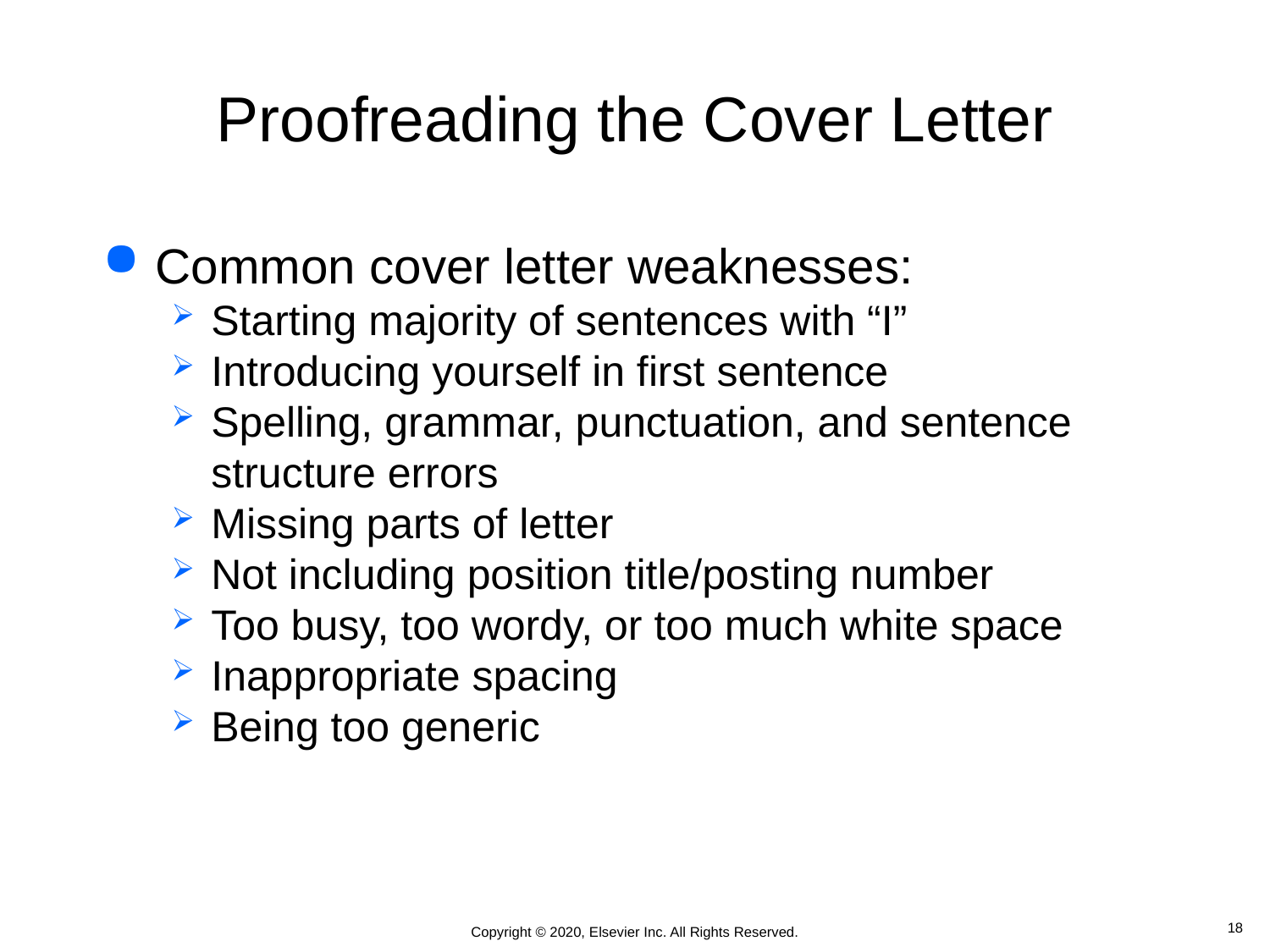

# Proofreading the Cover Letter
Common cover letter weaknesses:
Starting majority of sentences with “I”
Introducing yourself in first sentence
Spelling, grammar, punctuation, and sentence structure errors
Missing parts of letter
Not including position title/posting number
Too busy, too wordy, or too much white space
Inappropriate spacing
Being too generic

 18